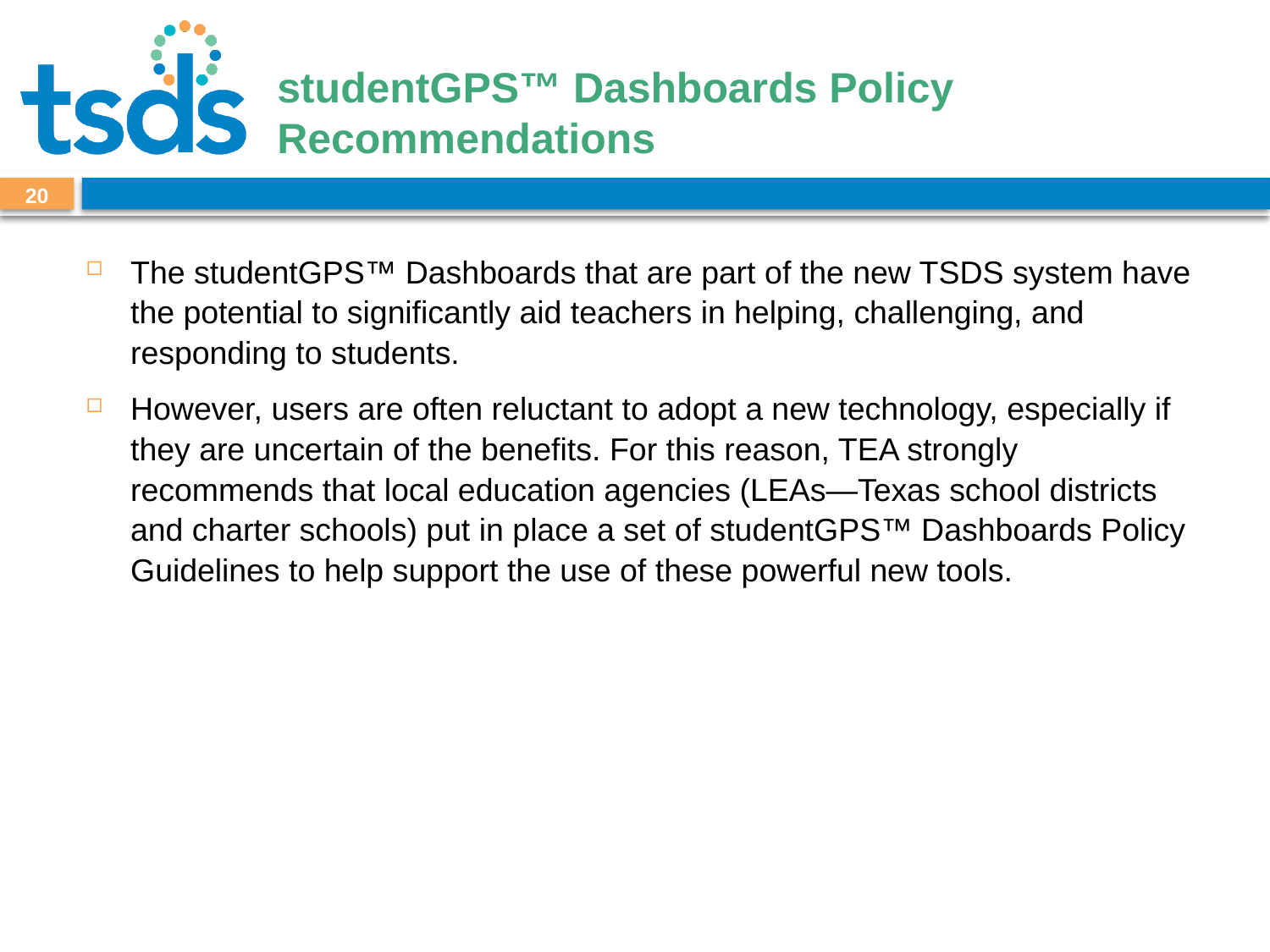

# studentGPS™ Dashboards Policy Recommendations
20
The studentGPS™ Dashboards that are part of the new TSDS system have the potential to significantly aid teachers in helping, challenging, and responding to students.
However, users are often reluctant to adopt a new technology, especially if they are uncertain of the benefits. For this reason, TEA strongly recommends that local education agencies (LEAs—Texas school districts and charter schools) put in place a set of studentGPS™ Dashboards Policy Guidelines to help support the use of these powerful new tools.